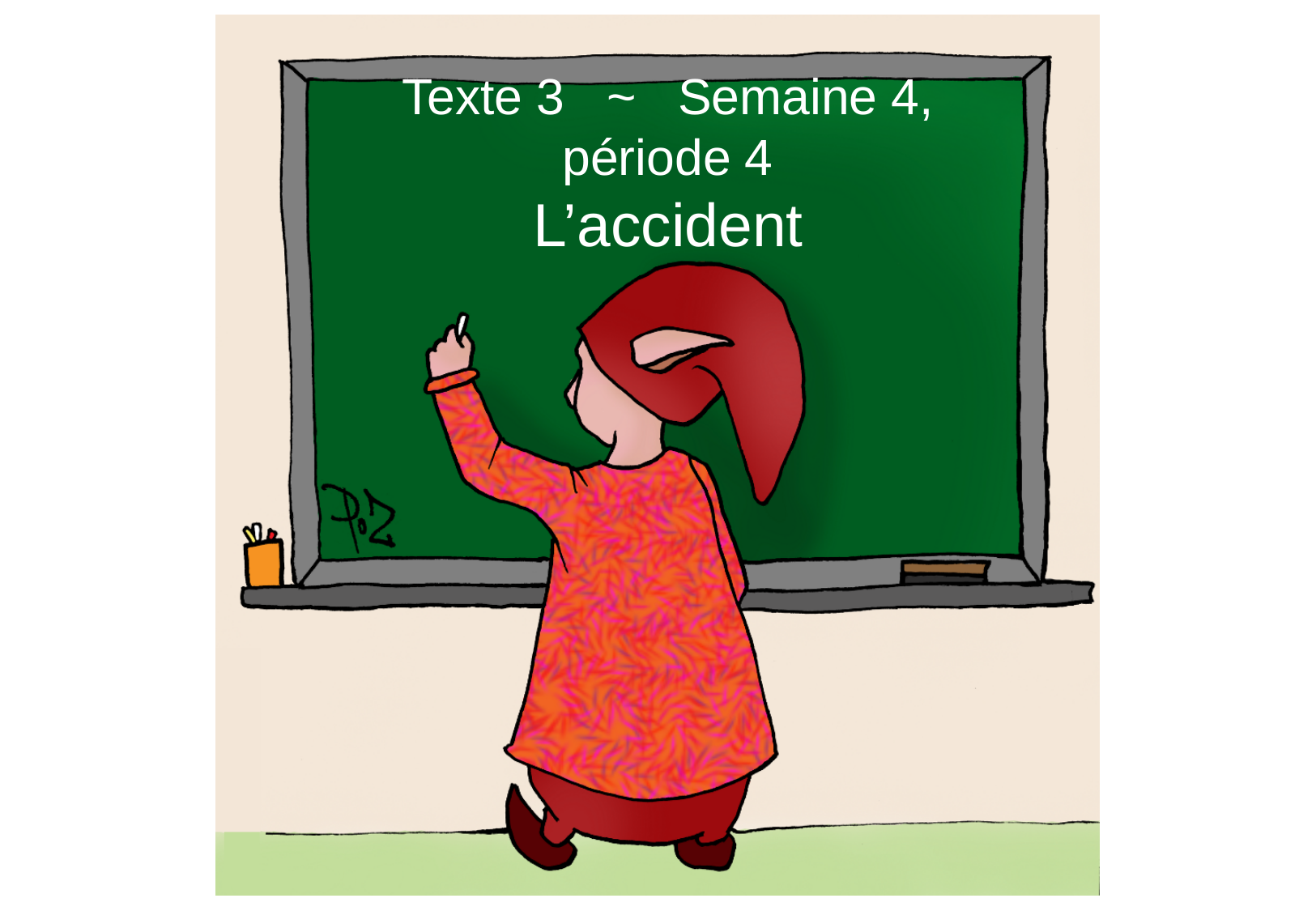

Texte 3   ~   Semaine 4, période 4
L’accident